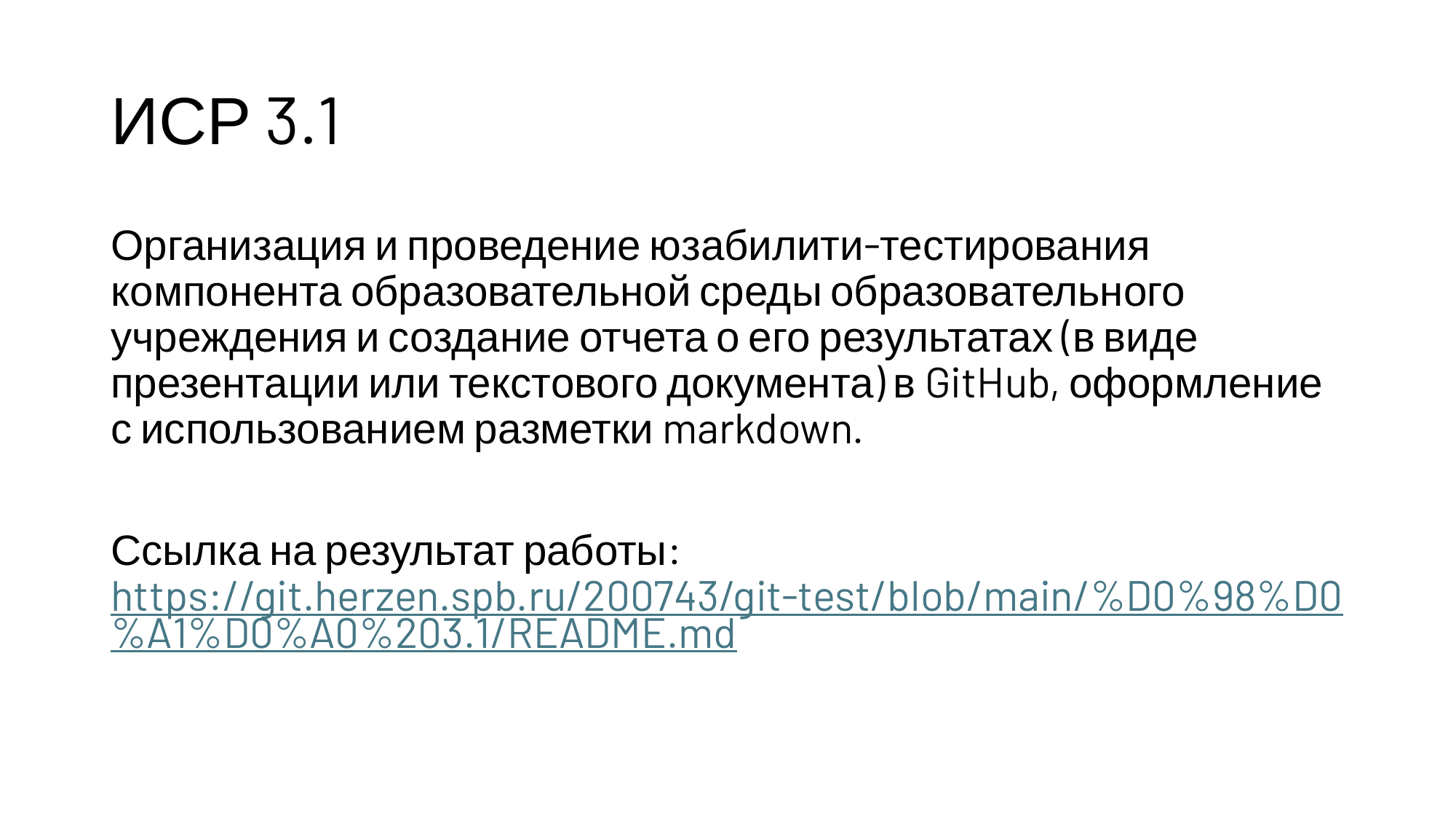

# ИСР 3.1
Организация и проведение юзабилити-тестирования компонента образовательной среды образовательного учреждения и создание отчета о его результатах (в виде презентации или текстового документа) в GitHub, оформление с использованием разметки markdown.

Ссылка на результат работы: https://git.herzen.spb.ru/200743/git-test/blob/main/%D0%98%D0%A1%D0%A0%203.1/README.md